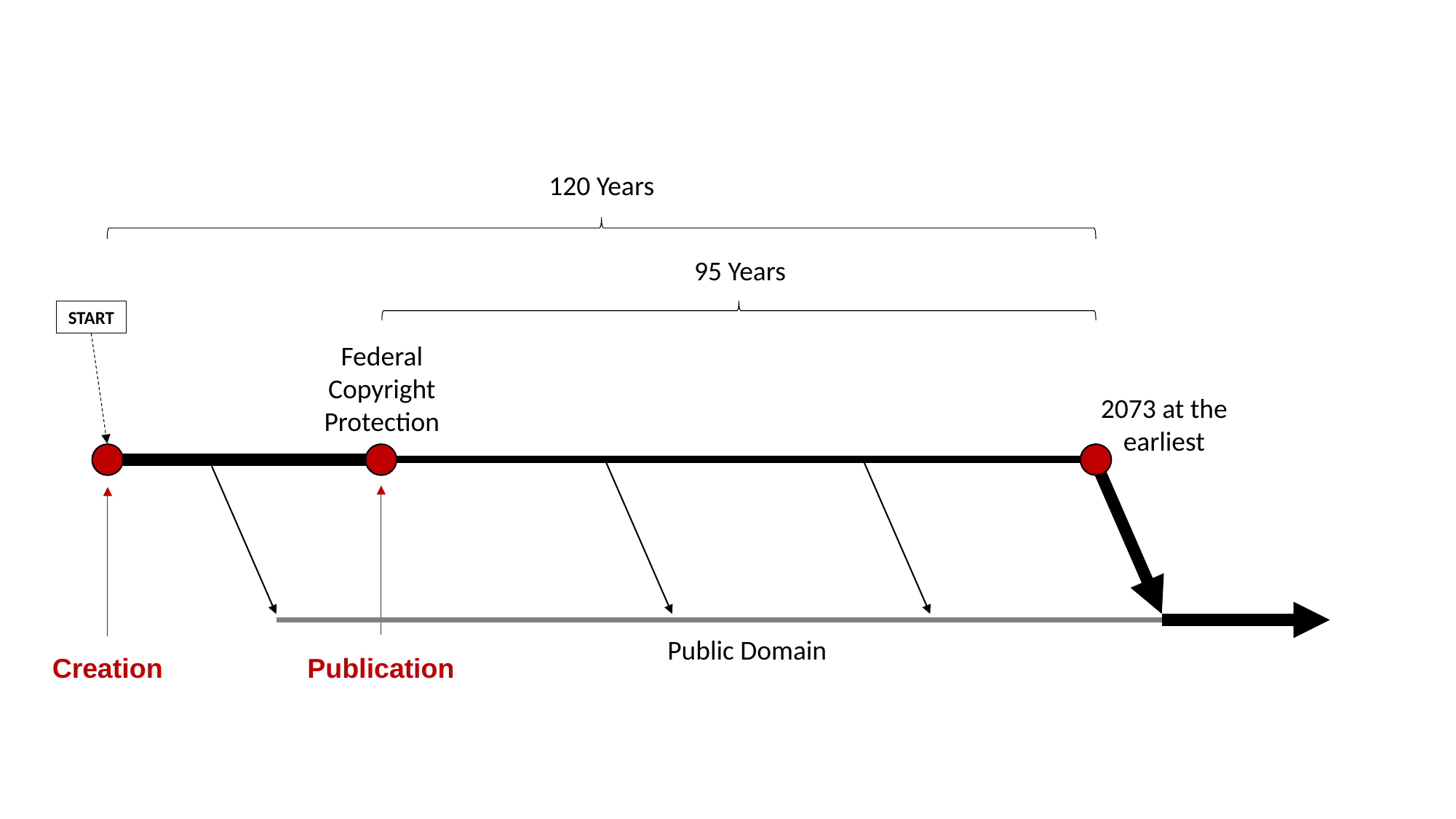

120 Years
95 Years
START
Federal Copyright Protection
2073 at the earliest

Public Domain
Creation
Publication